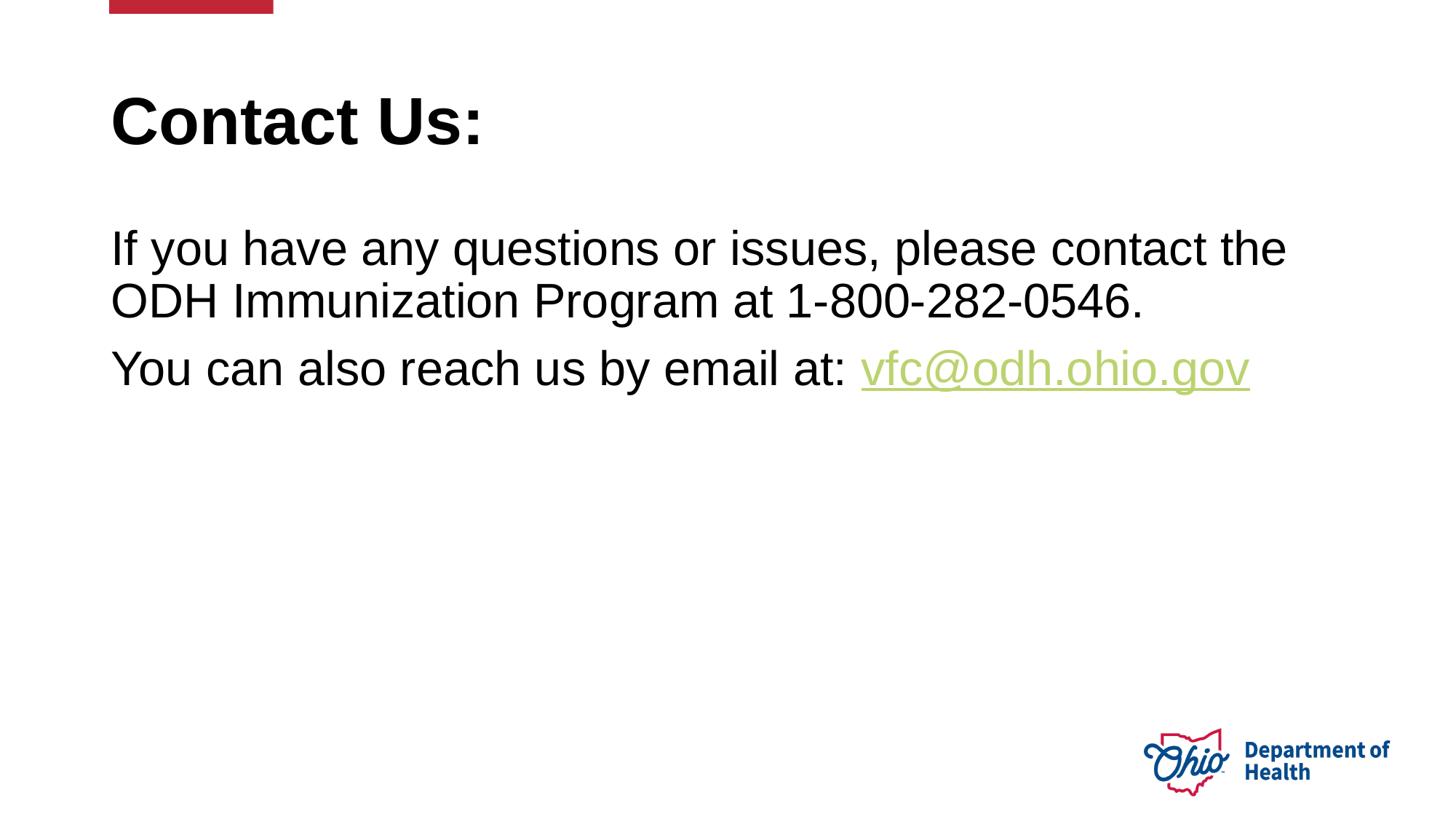

# Contact Us:
If you have any questions or issues, please contact the ODH Immunization Program at 1-800-282-0546.
You can also reach us by email at: vfc@odh.ohio.gov